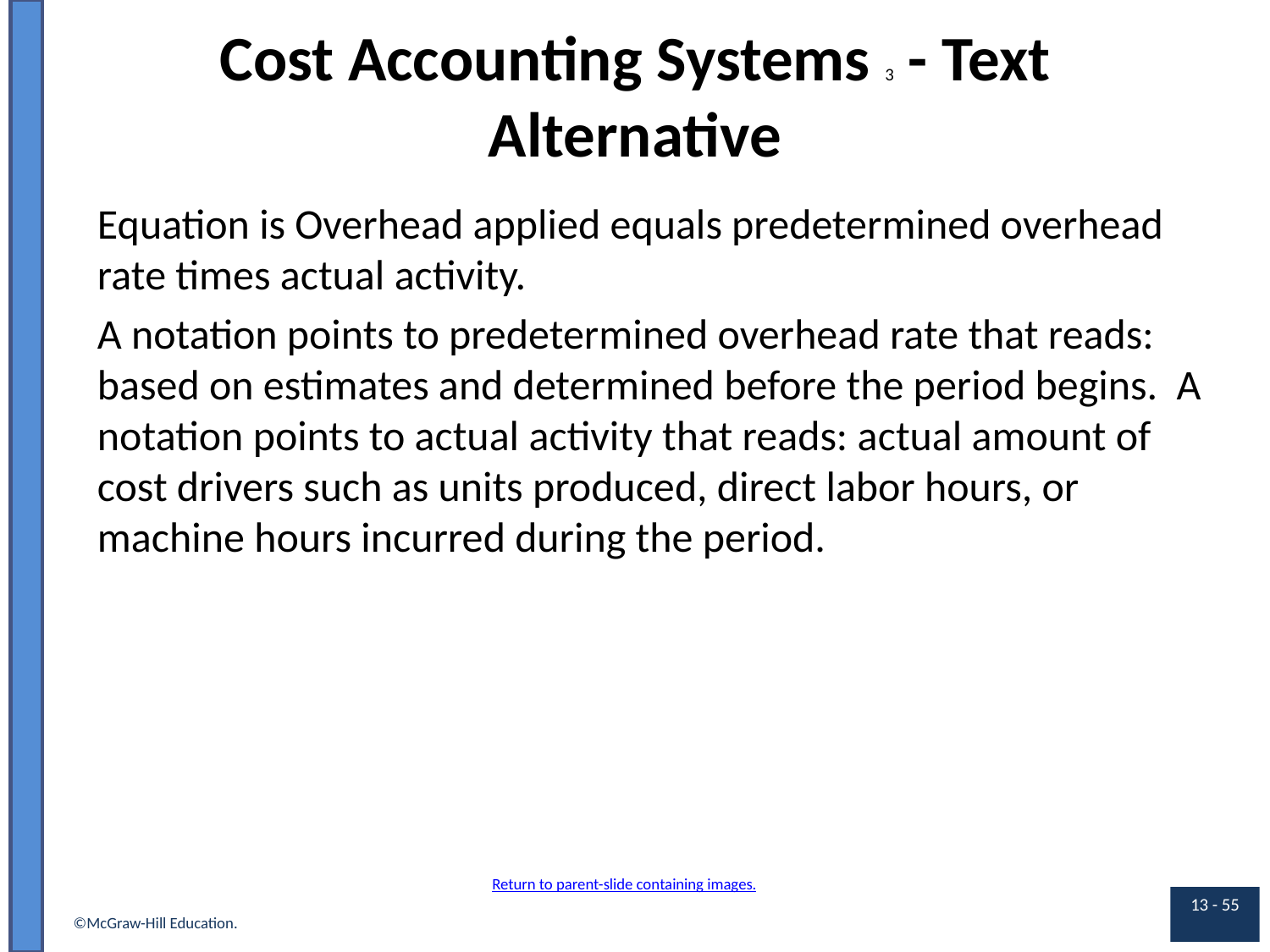

# Cost Accounting Systems 3 - Text Alternative
Equation is Overhead applied equals predetermined overhead rate times actual activity.
A notation points to predetermined overhead rate that reads: based on estimates and determined before the period begins.  A notation points to actual activity that reads: actual amount of cost drivers such as units produced, direct labor hours, or machine hours incurred during the period.
Return to parent-slide containing images.